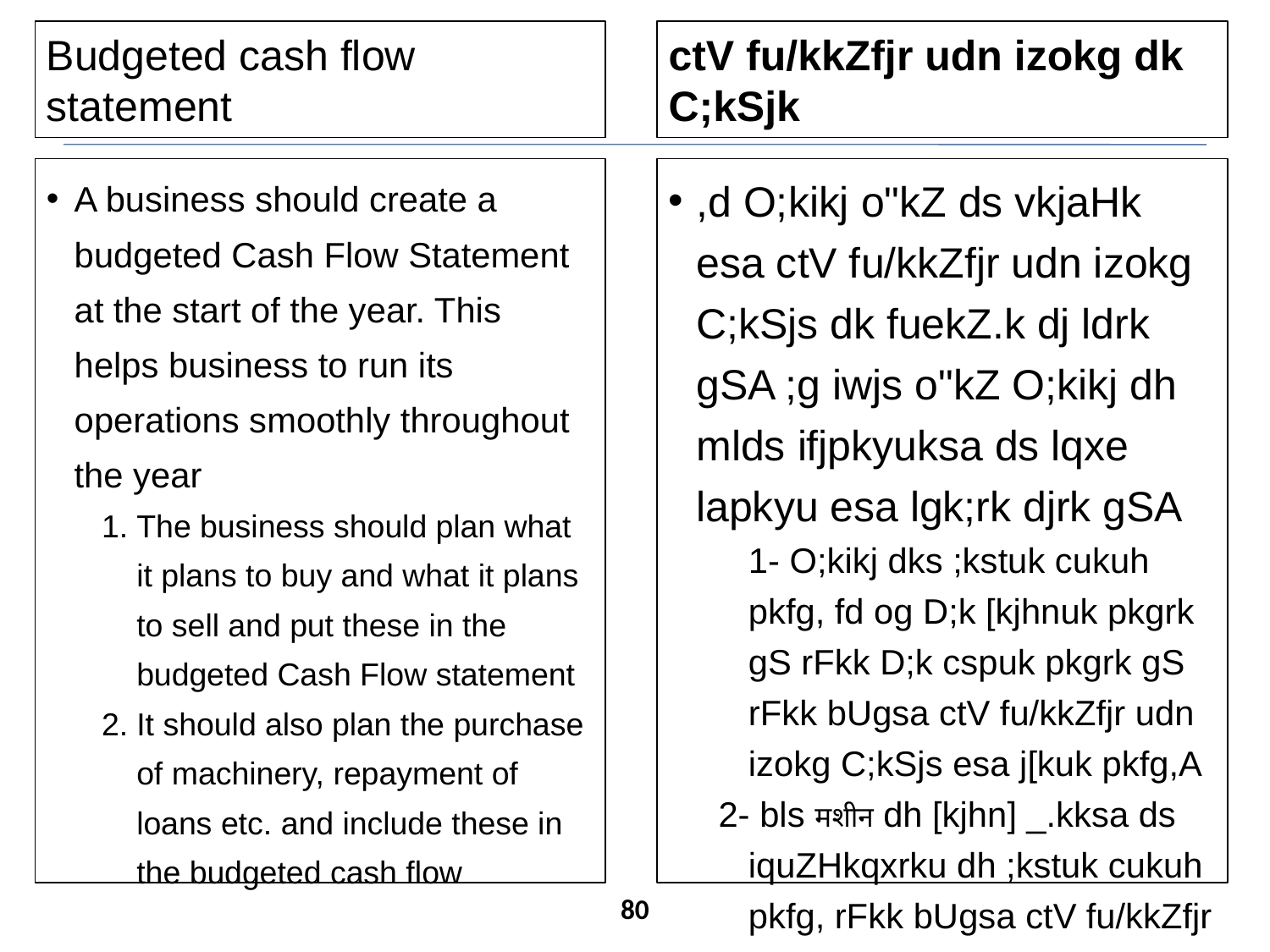

Budgeted cash flow statement
ctV fu/kkZfjr udn izokg dk C;kSjk
A business should create a budgeted Cash Flow Statement at the start of the year. This helps business to run its operations smoothly throughout the year
The business should plan what it plans to buy and what it plans to sell and put these in the budgeted Cash Flow statement
It should also plan the purchase of machinery, repayment of loans etc. and include these in the budgeted cash flow
,d O;kikj o"kZ ds vkjaHk esa ctV fu/kkZfjr udn izokg C;kSjs dk fuekZ.k dj ldrk gSA ;g iwjs o"kZ O;kikj dh  mlds ifjpkyuksa ds lqxe lapkyu esa lgk;rk djrk gSA
	1- O;kikj dks ;kstuk cukuh pkfg, fd og D;k [kjhnuk pkgrk gS rFkk D;k cspuk pkgrk gS rFkk bUgsa ctV fu/kkZfjr udn izokg C;kSjs esa j[kuk pkfg,A
2- bls मशीन dh [kjhn] _.kksa ds iquZHkqxrku dh ;kstuk cukuh pkfg, rFkk bUgsa ctV fu/kkZfjr udn izokg C;kSjs esa lfEefyr fd;k tkuk pkfg,A

80